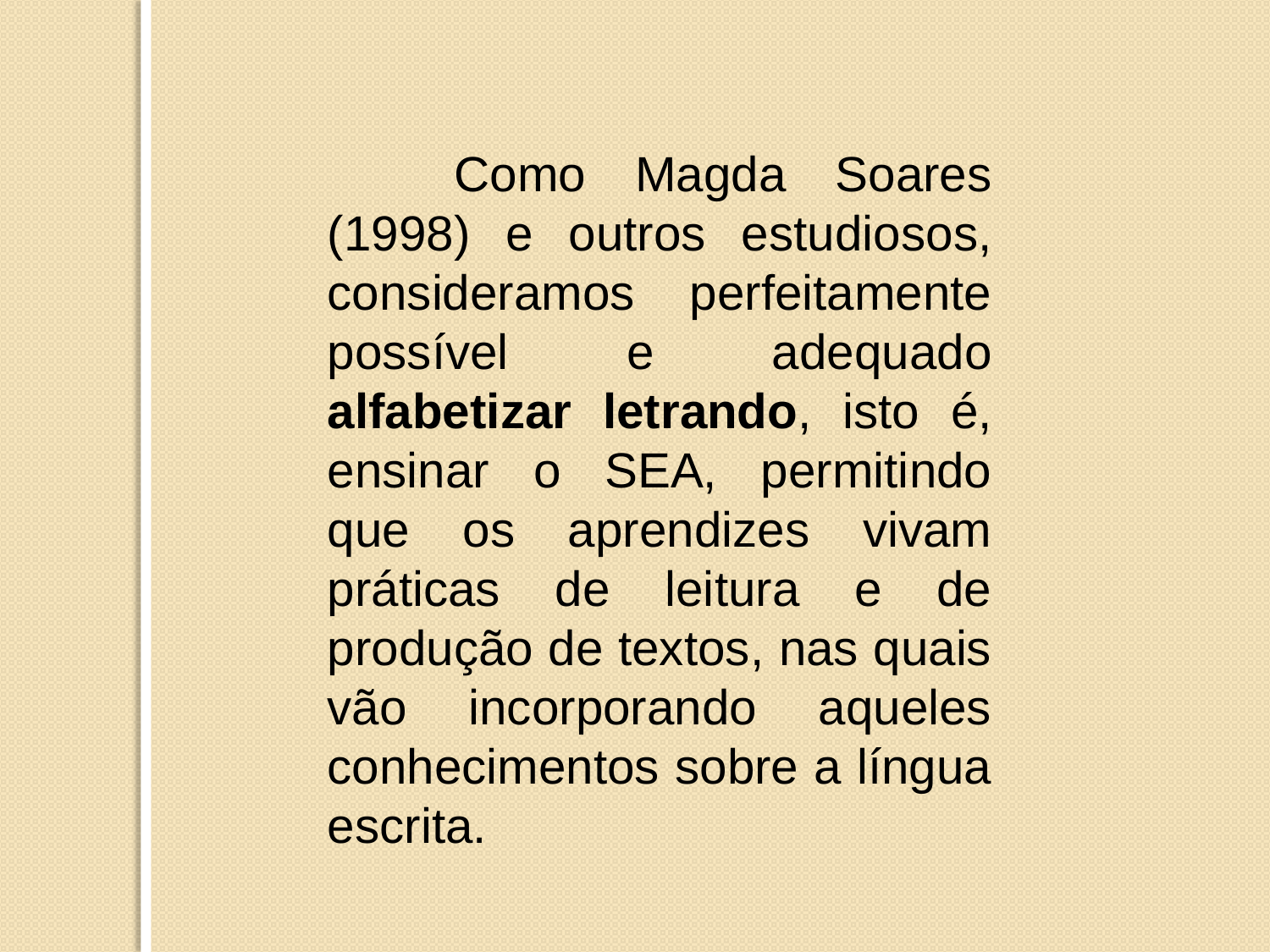

Como Magda Soares (1998) e outros estudiosos, consideramos perfeitamente possível e adequado alfabetizar letrando, isto é, ensinar o SEA, permitindo que os aprendizes vivam práticas de leitura e de produção de textos, nas quais vão incorporando aqueles conhecimentos sobre a língua escrita.